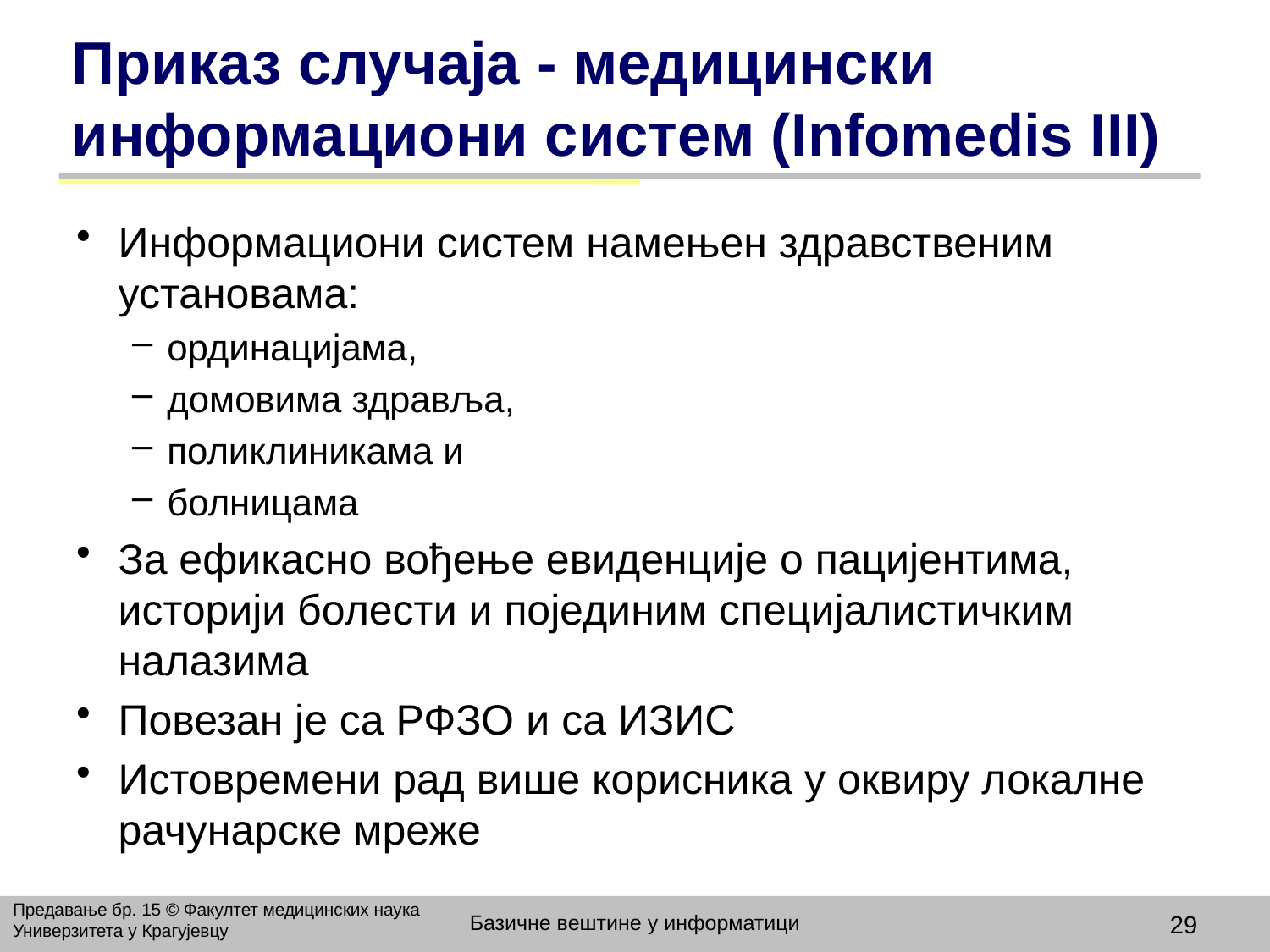

# Приказ случаја - медицински информациони систем (Infomedis III)
Информациони систем намењен здравственим установама:
ординацијама,
домовима здравља,
поликлиникама и
болницама
За ефикасно вођење евиденције о пацијентима, историји болести и појединим специјалистичким налазима
Повезан је са РФЗО и са ИЗИС
Истовремени рад више корисника у оквиру локалне рачунарске мреже

Предавање бр. 15 © Факултет медицинских наука Универзитета у Крагујевцу
Базичне вештине у информатици
29